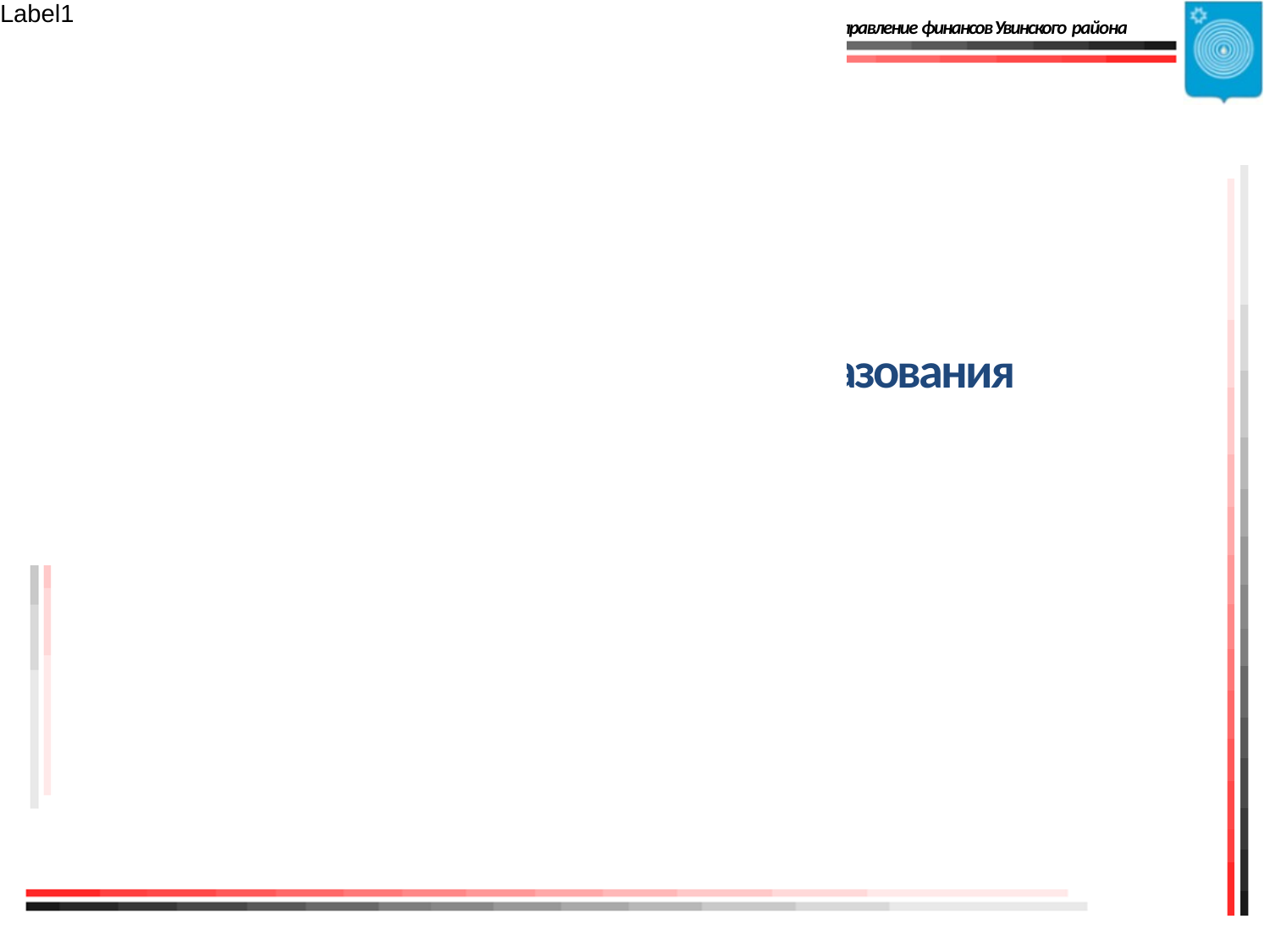

Управление финансов Увинского района

# Исполнение
бюджета муниципального образования
«Увинский район»
за 2  квартал 2022 года